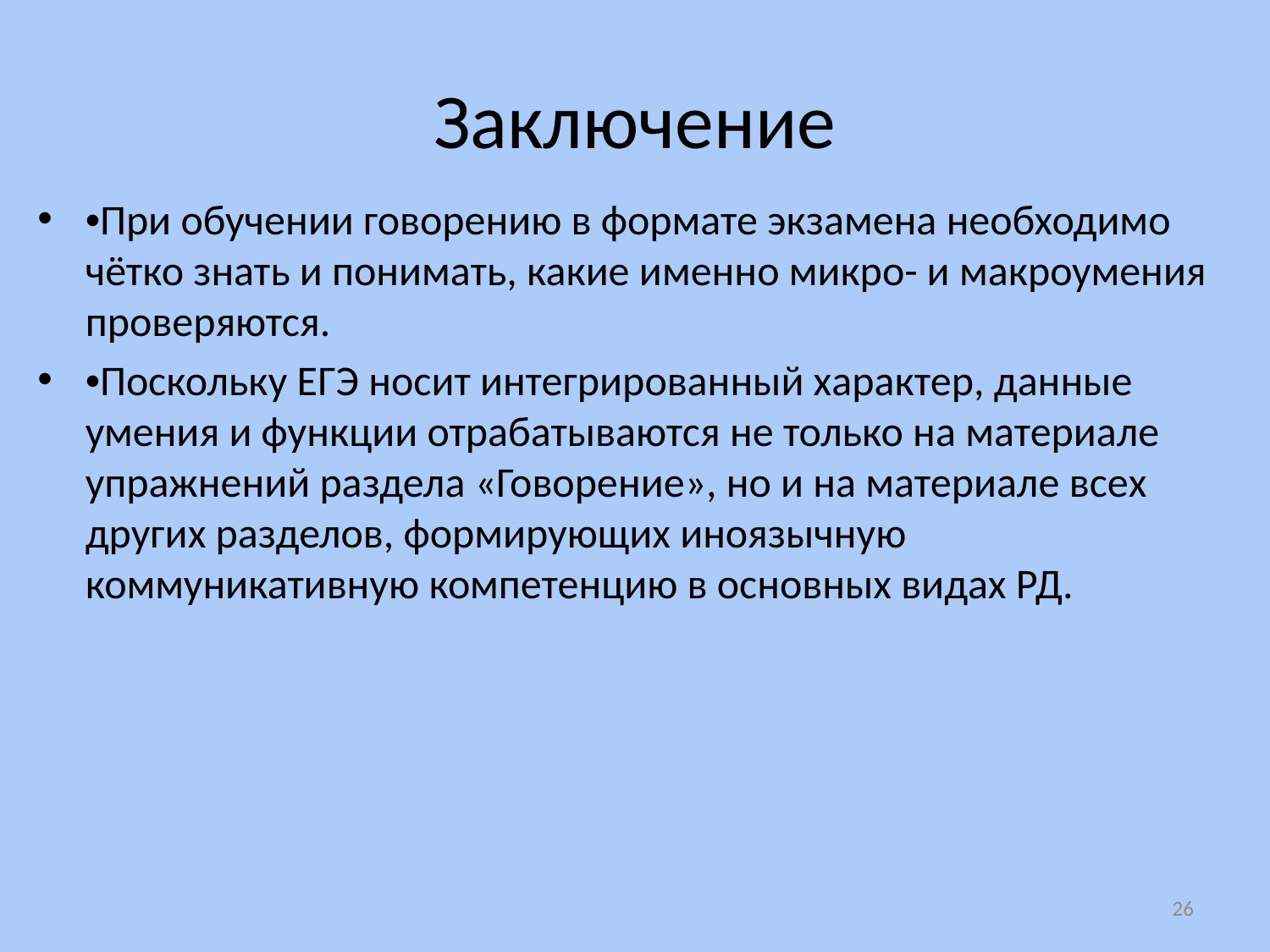

# Заключение
•При обучении говорению в формате экзамена необходимо чётко знать и понимать, какие именно микро- и макроумения проверяются.
•Поскольку ЕГЭ носит интегрированный характер, данные умения и функции отрабатываются не только на материале упражнений раздела «Говорение», но и на материале всех других разделов, формирующих иноязычную коммуникативную компетенцию в основных видах РД.

26